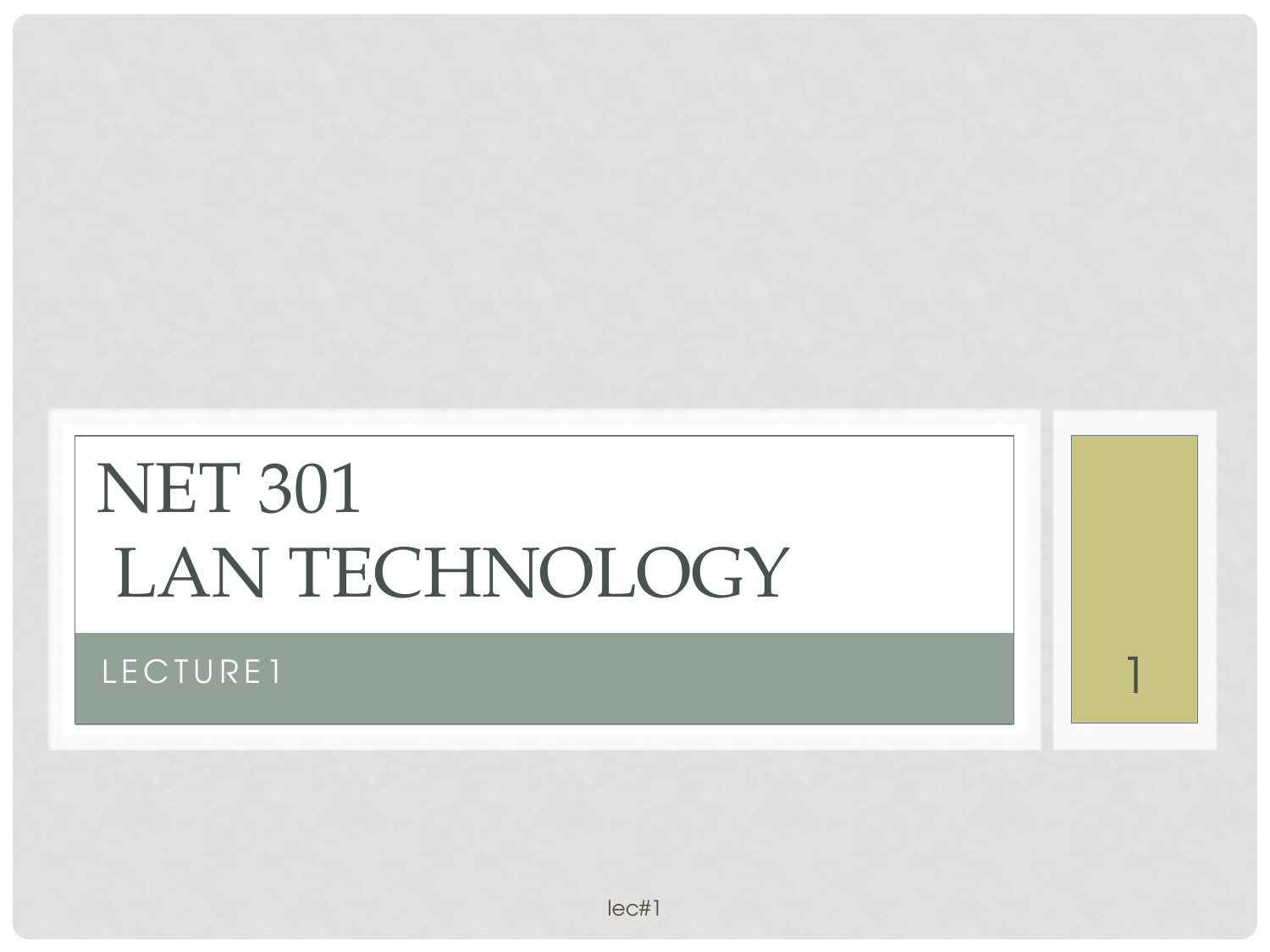

# NET 301 LAN Technology
1
LECTURE1
lec#1